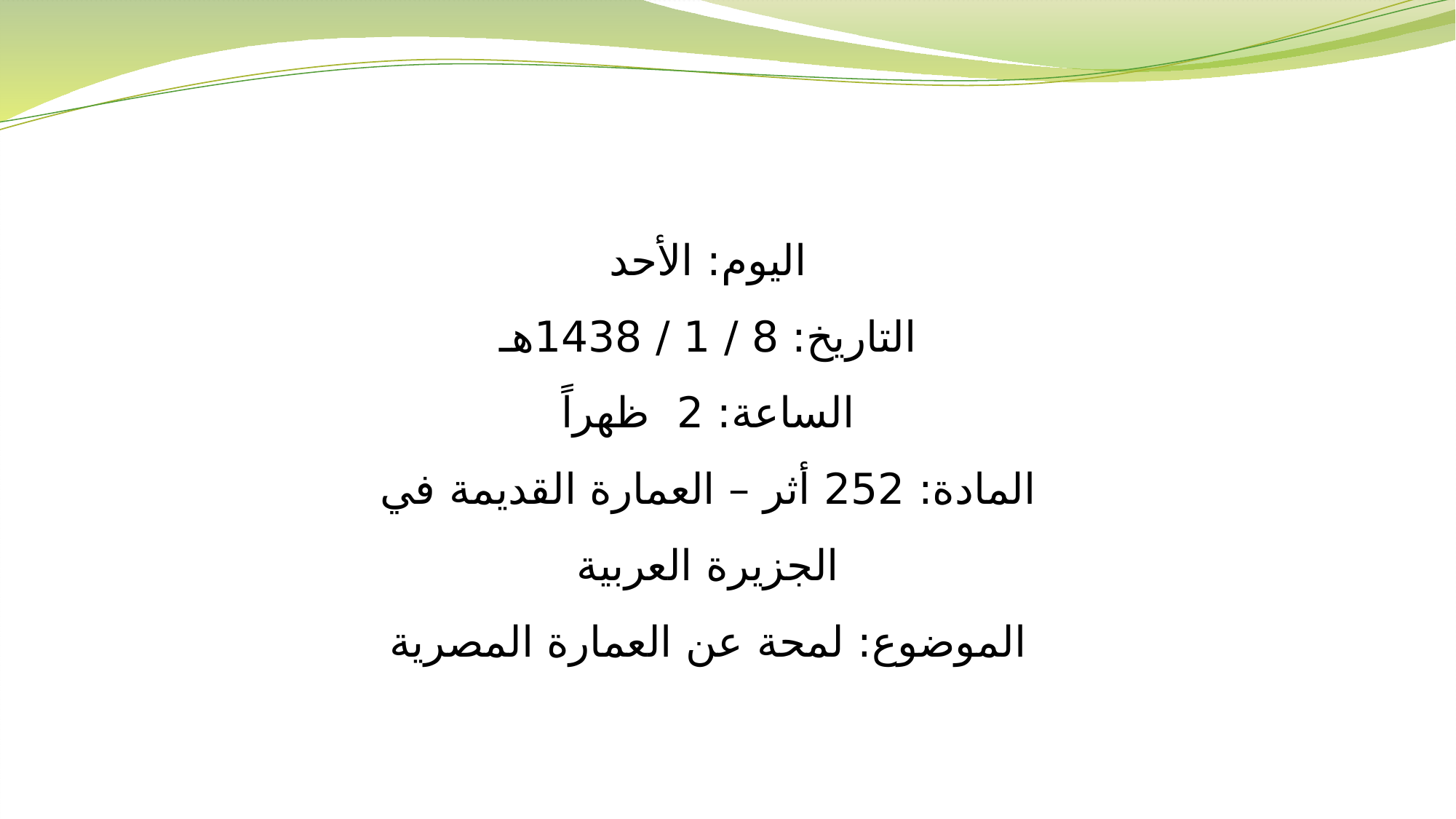

اليوم: الأحد
التاريخ: 8 / 1 / 1438هـ
الساعة: 2  ظهراً
المادة: 252 أثر – العمارة القديمة في الجزيرة العربية
الموضوع: لمحة عن العمارة المصرية